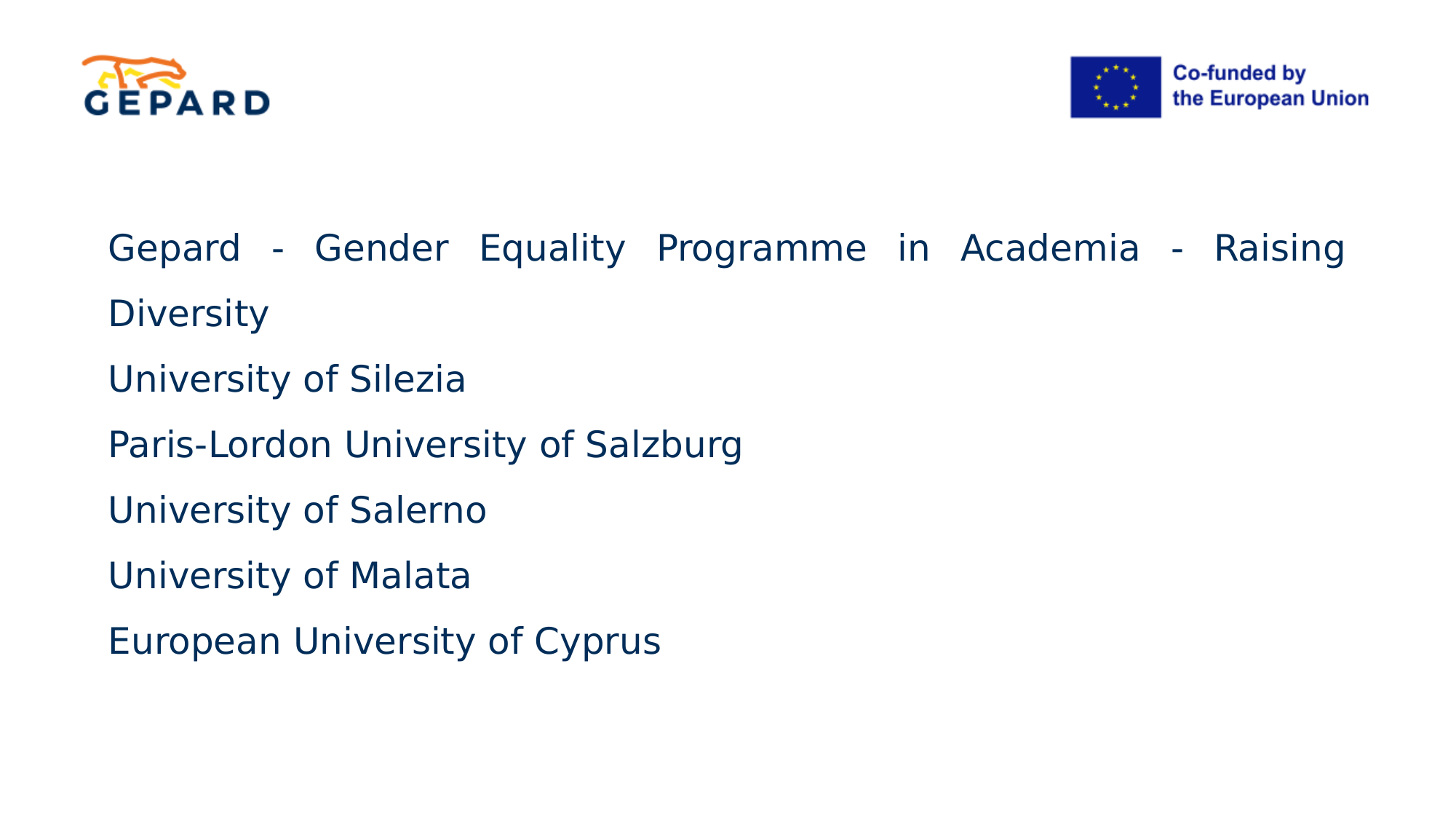

Gepard - Gender Equality Programme in Academia - Raising Diversity
University of Silezia
Paris-Lordon University of Salzburg
University of Salerno
University of Malata
European University of Cyprus